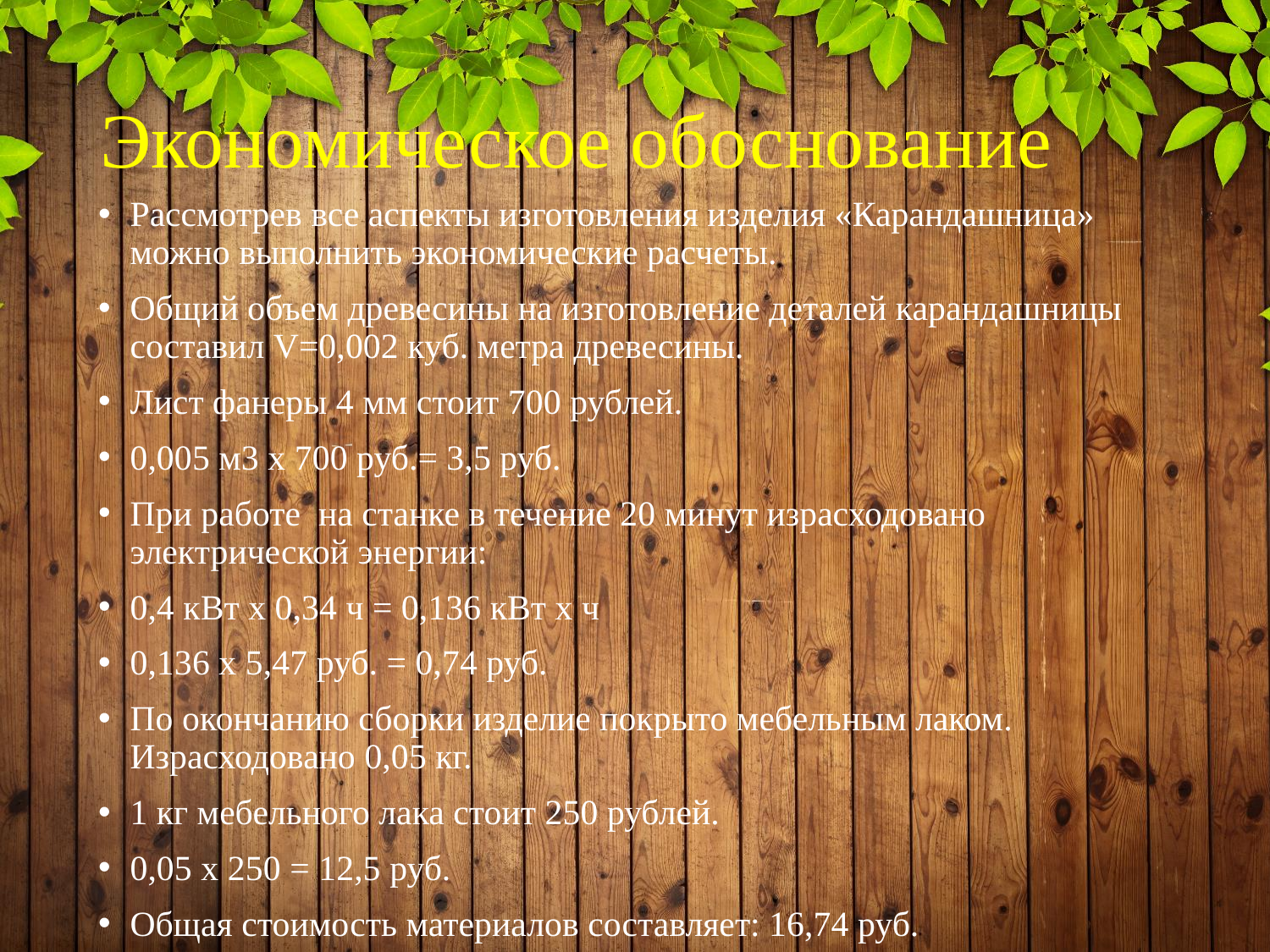

# Экономическое обоснование
Рассмотрев все аспекты изготовления изделия «Карандашница» можно выполнить экономические расчеты.
Общий объем древесины на изготовление деталей карандашницы составил V=0,002 куб. метра древесины.
Лист фанеры 4 мм стоит 700 рублей.
0,005 м3 х 700 руб.= 3,5 руб.
При работе  на станке в течение 20 минут израсходовано электрической энергии:
0,4 кВт х 0,34 ч = 0,136 кВт х ч
0,136 х 5,47 руб. = 0,74 руб.
По окончанию сборки изделие покрыто мебельным лаком. Израсходовано 0,05 кг.
1 кг мебельного лака стоит 250 рублей.
0,05 х 250 = 12,5 руб.
Общая стоимость материалов составляет: 16,74 руб.